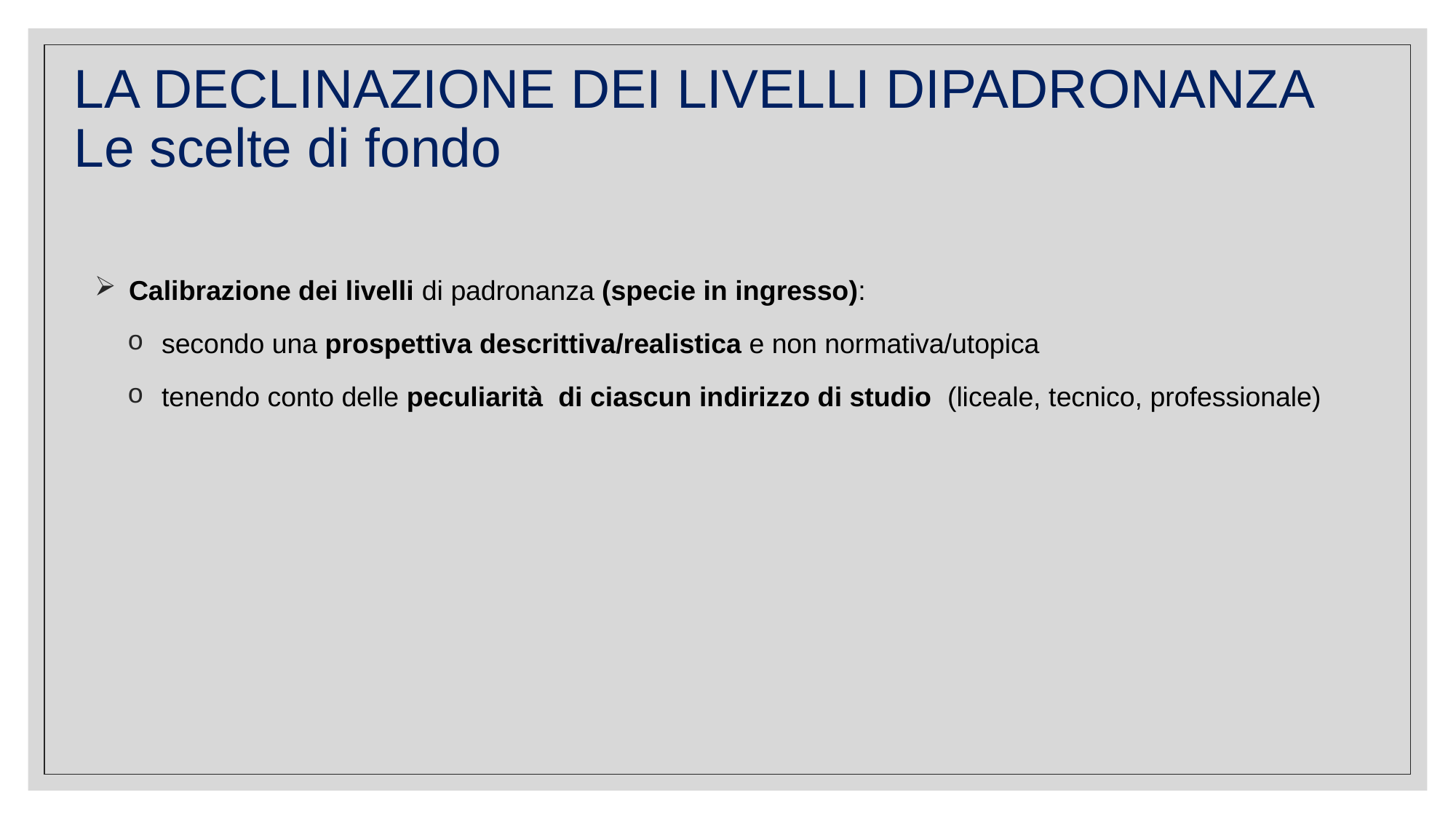

# LA DECLINAZIONE DEI LIVELLI DIPADRONANZA Le scelte di fondo

Calibrazione dei livelli di padronanza (specie in ingresso):
secondo una prospettiva descrittiva/realistica e non normativa/utopica
tenendo conto delle peculiarità  di ciascun indirizzo di studio  (liceale, tecnico, professionale)